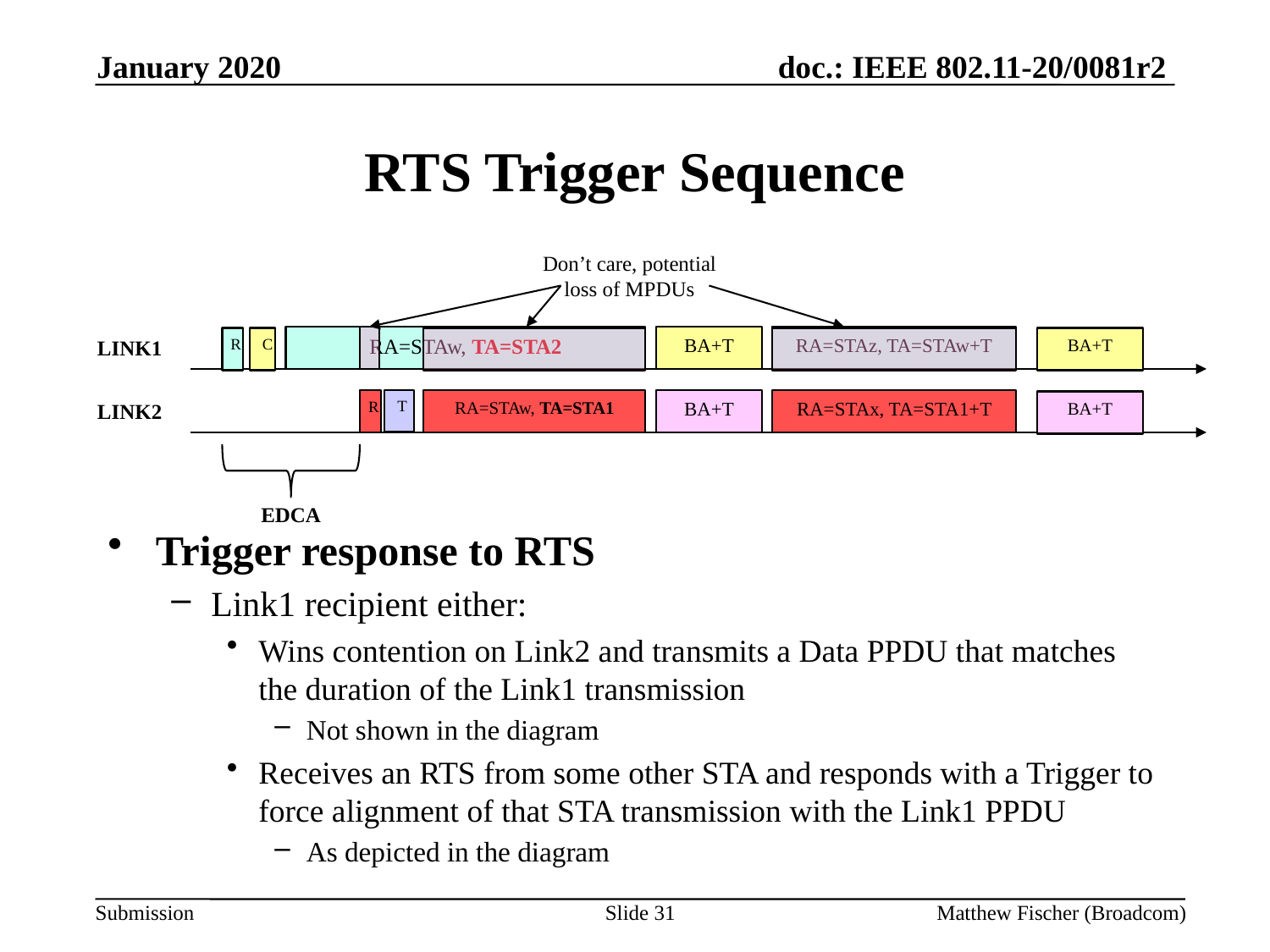

January 2020
# RTS Trigger Sequence
Don’t care, potential loss of MPDUs
RA=STAw, TA=STA2

BA+T
RA=STAz, TA=STAw+T
LINK1
R
C

BA+T
T
R
RA=STAw, TA=STA1
BA+T
RA=STAx, TA=STA1+T
LINK2
BA+T

EDCA
Trigger response to RTS
Link1 recipient either:
Wins contention on Link2 and transmits a Data PPDU that matches the duration of the Link1 transmission
Not shown in the diagram
Receives an RTS from some other STA and responds with a Trigger to force alignment of that STA transmission with the Link1 PPDU
As depicted in the diagram
Slide 31
Matthew Fischer (Broadcom)